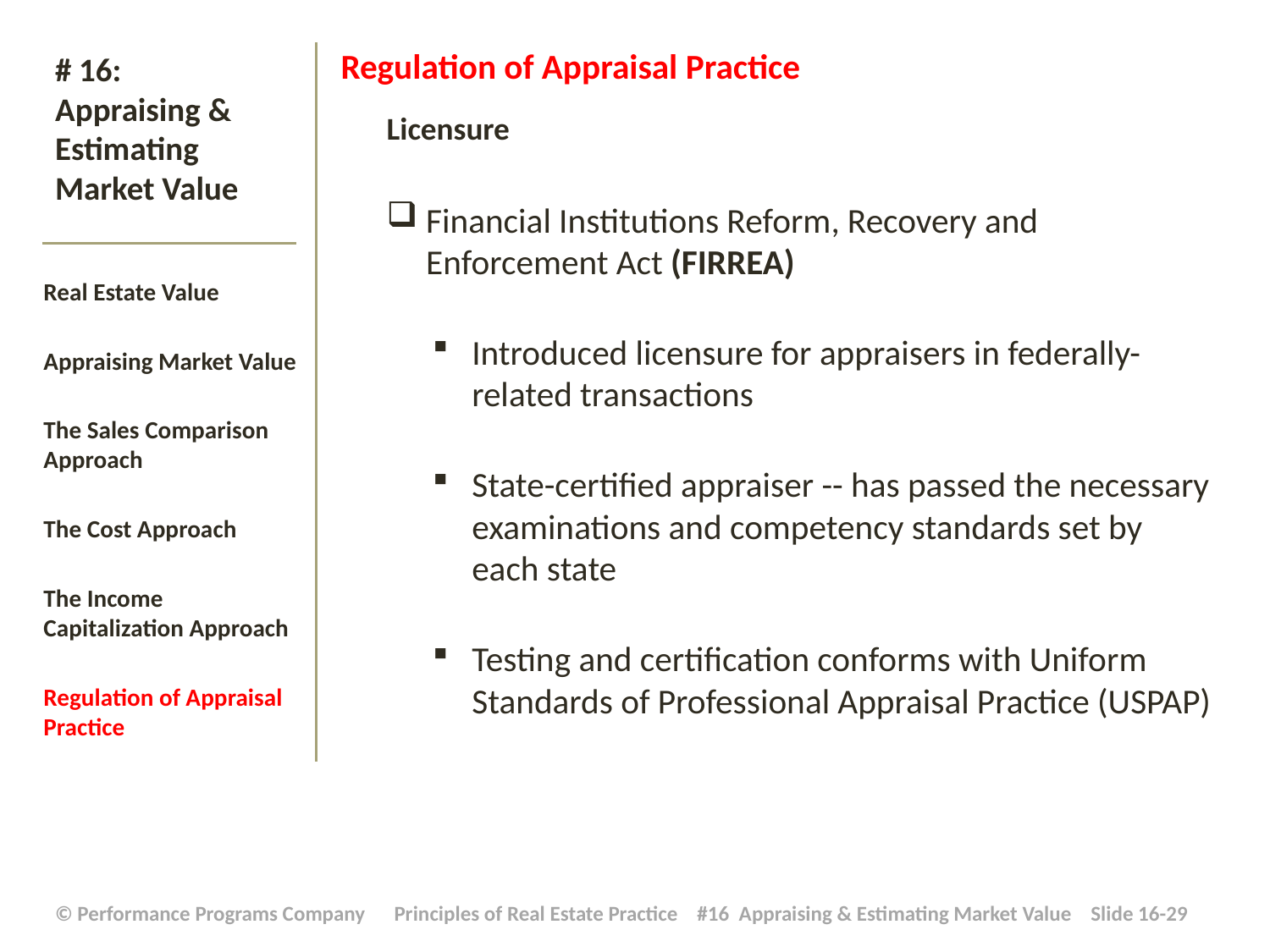

Regulation of Appraisal Practice

Licensure

Financial Institutions Reform, Recovery and Enforcement Act (FIRREA)
Introduced licensure for appraisers in federally-related transactions
State-certified appraiser -- has passed the necessary examinations and competency standards set by each state
Testing and certification conforms with Uniform Standards of Professional Appraisal Practice (USPAP)

# # 16: Appraising & Estimating Market Value

Real Estate Value

Appraising Market Value

The Sales Comparison Approach

The Cost Approach

The Income Capitalization Approach

Regulation of Appraisal Practice

| © Performance Programs Company Principles of Real Estate Practice #16 Appraising & Estimating Market Value Slide 16-29 |
| --- |